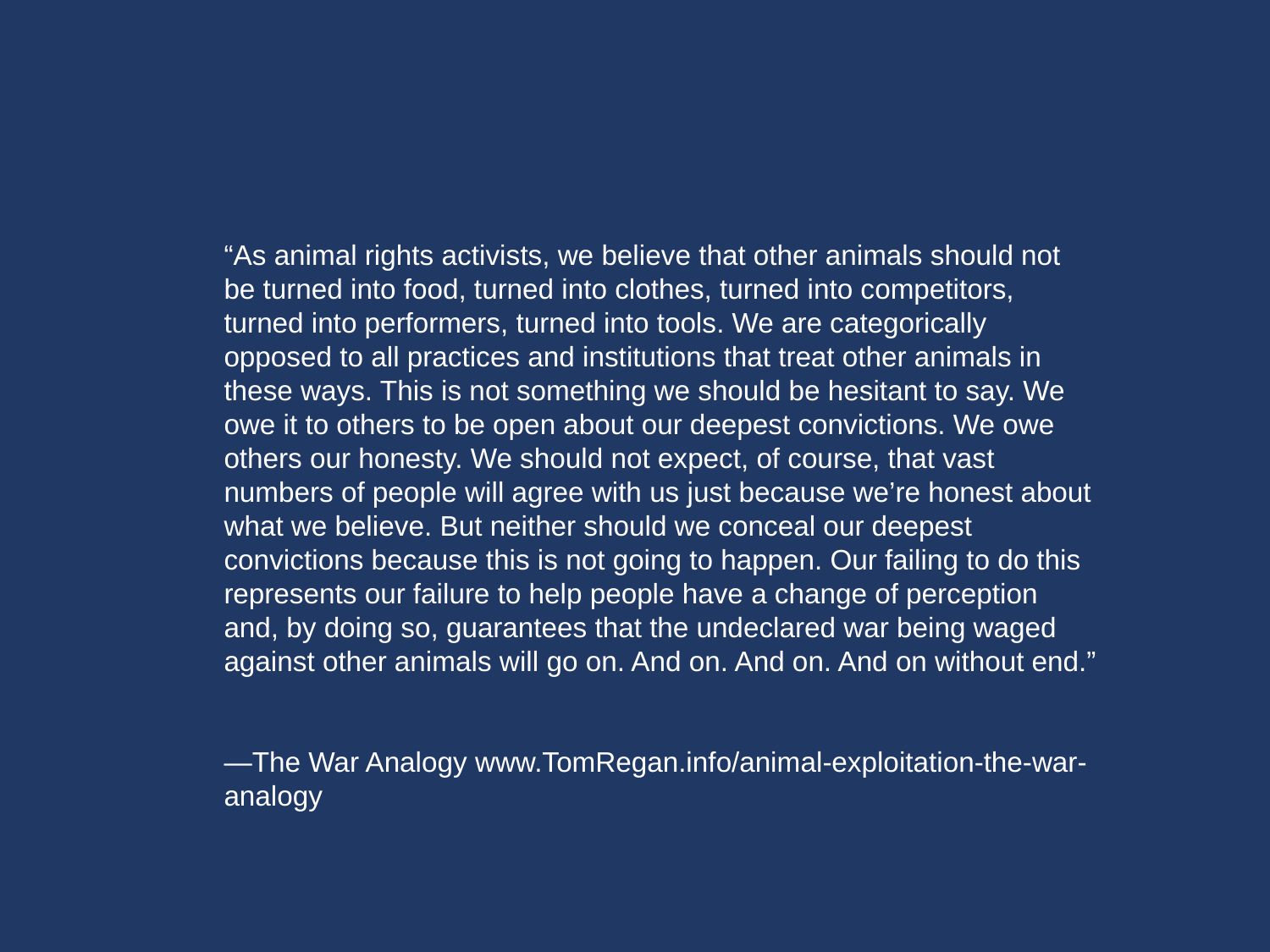

“As animal rights activists, we believe that other animals should not be turned into food, turned into clothes, turned into competitors, turned into performers, turned into tools. We are categorically opposed to all practices and institutions that treat other animals in these ways. This is not something we should be hesitant to say. We owe it to others to be open about our deepest convictions. We owe others our honesty. We should not expect, of course, that vast numbers of people will agree with us just because we’re honest about what we believe. But neither should we conceal our deepest convictions because this is not going to happen. Our failing to do this represents our failure to help people have a change of perception and, by doing so, guarantees that the undeclared war being waged against other animals will go on. And on. And on. And on without end.”

—The War Analogy www.TomRegan.info/animal-exploitation-the-war-analogy